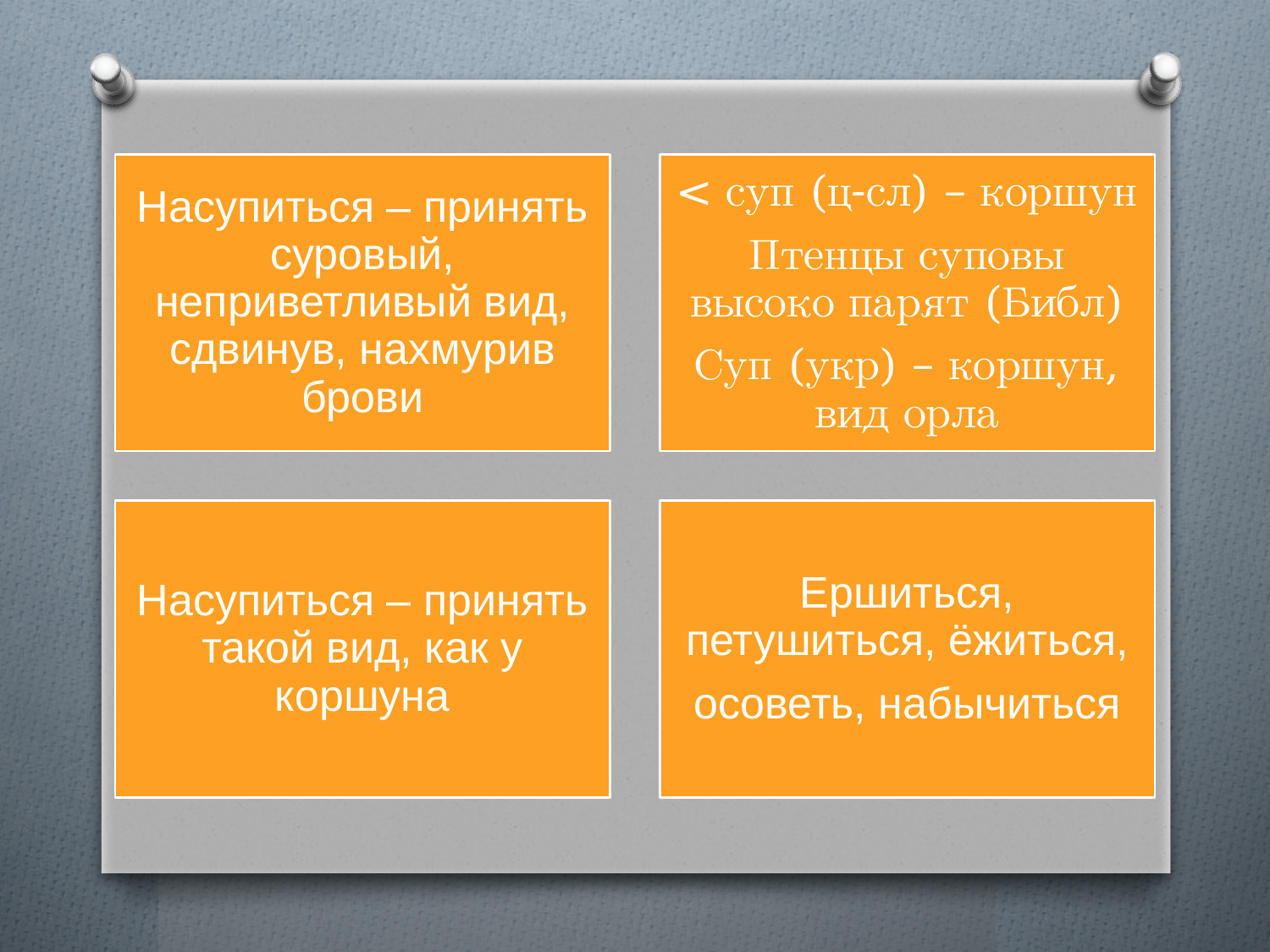

Насупиться – принять суровый, неприветливый вид, сдвинув, нахмурив брови
< суп (ц-сл) – коршун
Птенцы суповы высоко парят (Библ)
Суп (укр) – коршун, вид орла
Насупиться – принять такой вид, как у коршуна
Ершиться, петушиться, ёжиться,
осоветь, набычиться